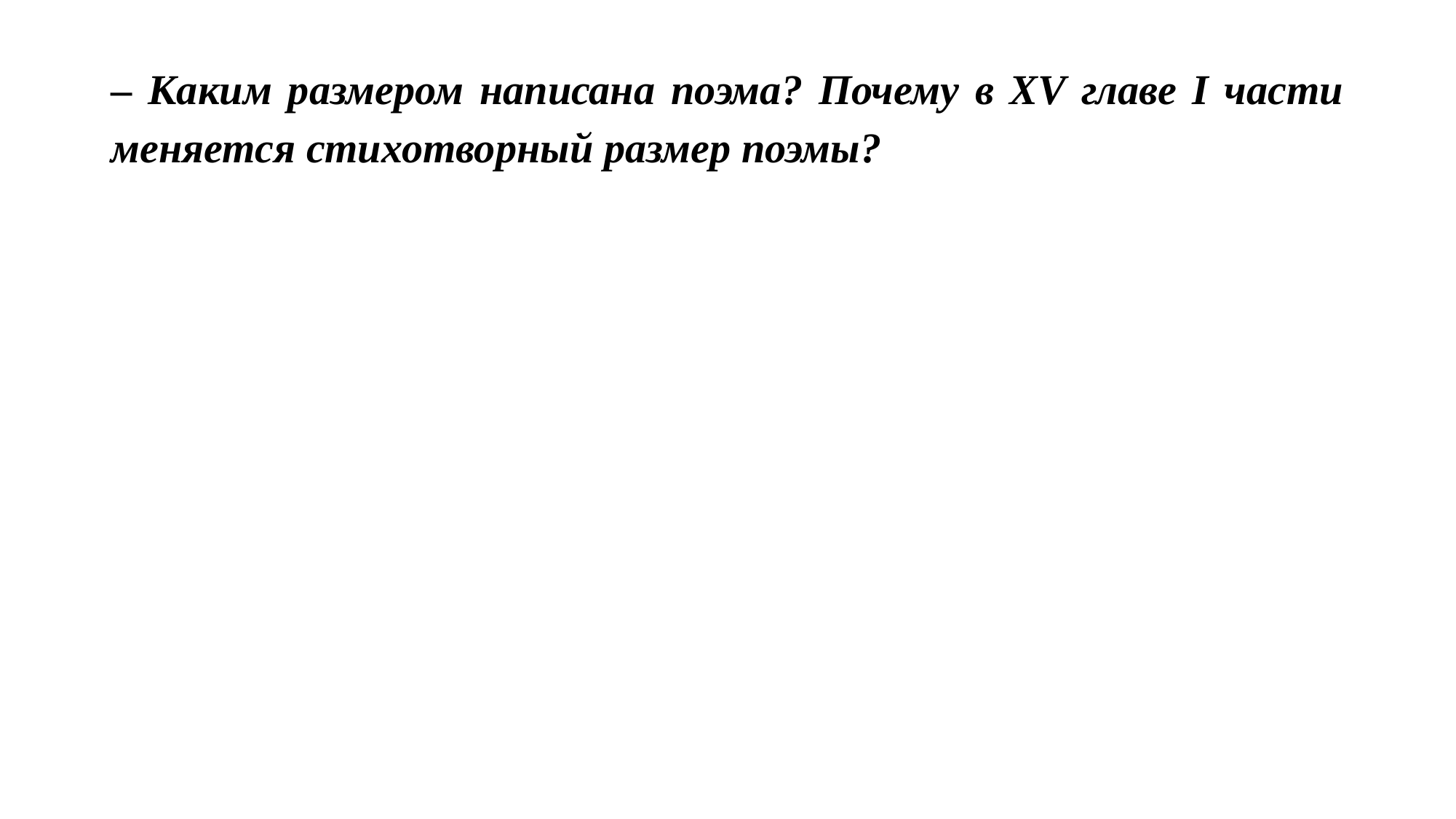

#
– Каким размером написана поэма? Почему в XV главе I части меняется стихотворный размер поэмы?